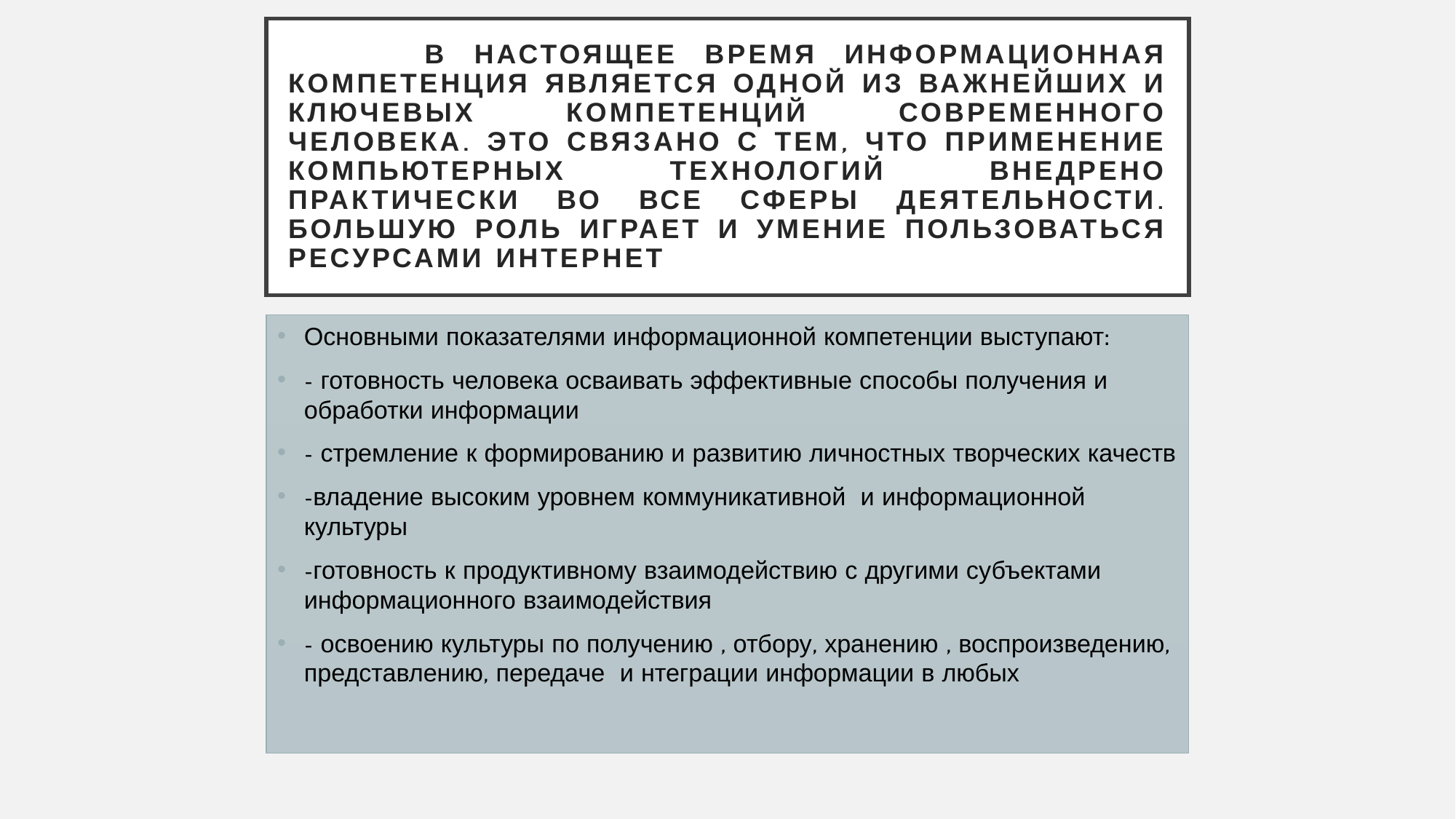

# В настоящее время информационная компетенция является одной из важнейших и ключевых компетенций современного человека. Это связано с тем, что применение компьютерных технологий внедрено практически во все сферы деятельности. Большую роль играет и умение пользоваться ресурсами интернет
Основными показателями информационной компетенции выступают:
- готовность человека осваивать эффективные способы получения и обработки информации
- стремление к формированию и развитию личностных творческих качеств
-владение высоким уровнем коммуникативной  и информационной культуры
-готовность к продуктивному взаимодействию с другими субъектами информационного взаимодействия
- освоению культуры по получению , отбору, хранению , воспроизведению, представлению, передаче  и нтеграции информации в любых